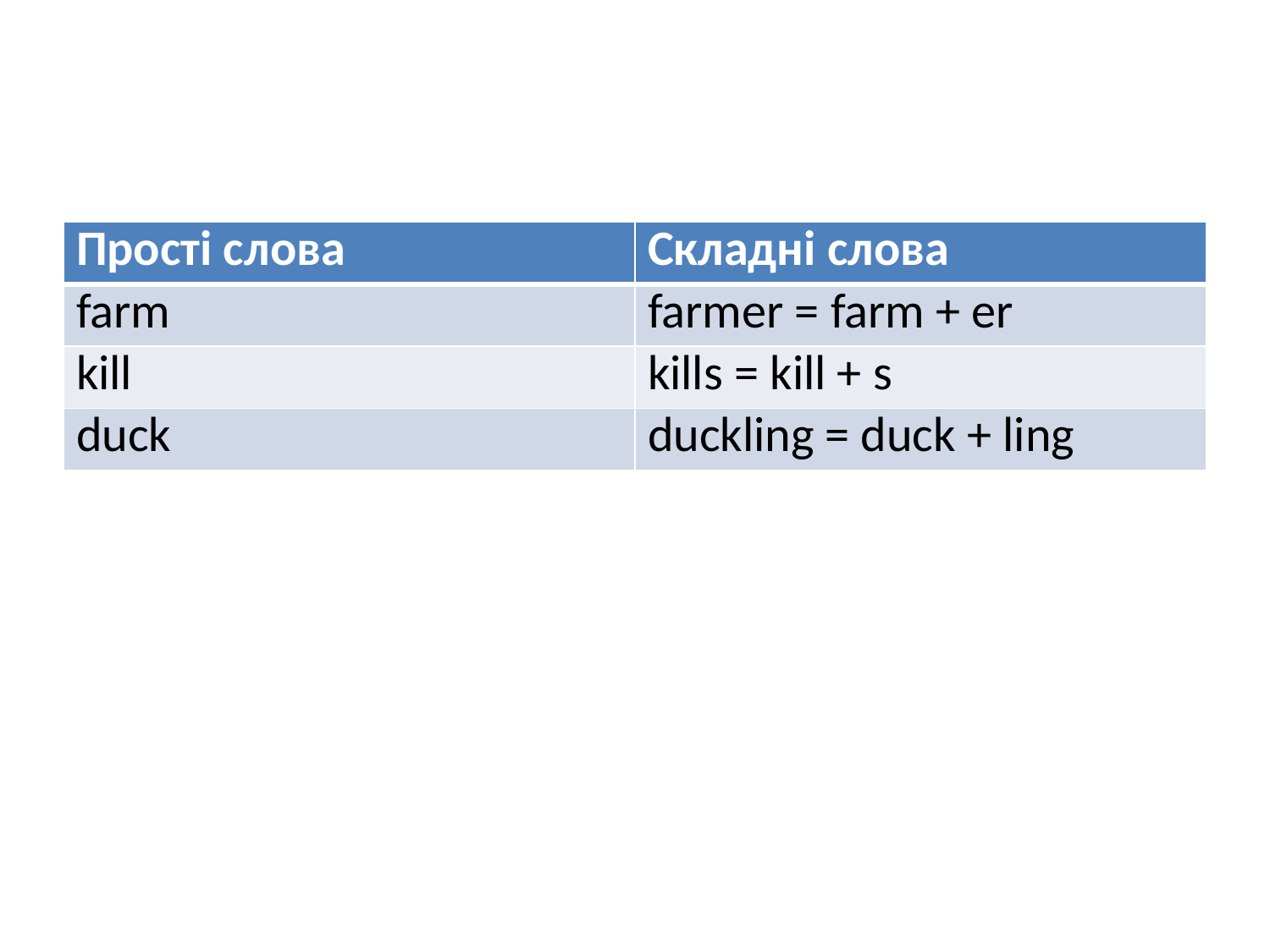

#
| Прості слова | Складні слова |
| --- | --- |
| farm | farmer = farm + er |
| kill | kills = kill + s |
| duck | duckling = duck + ling |